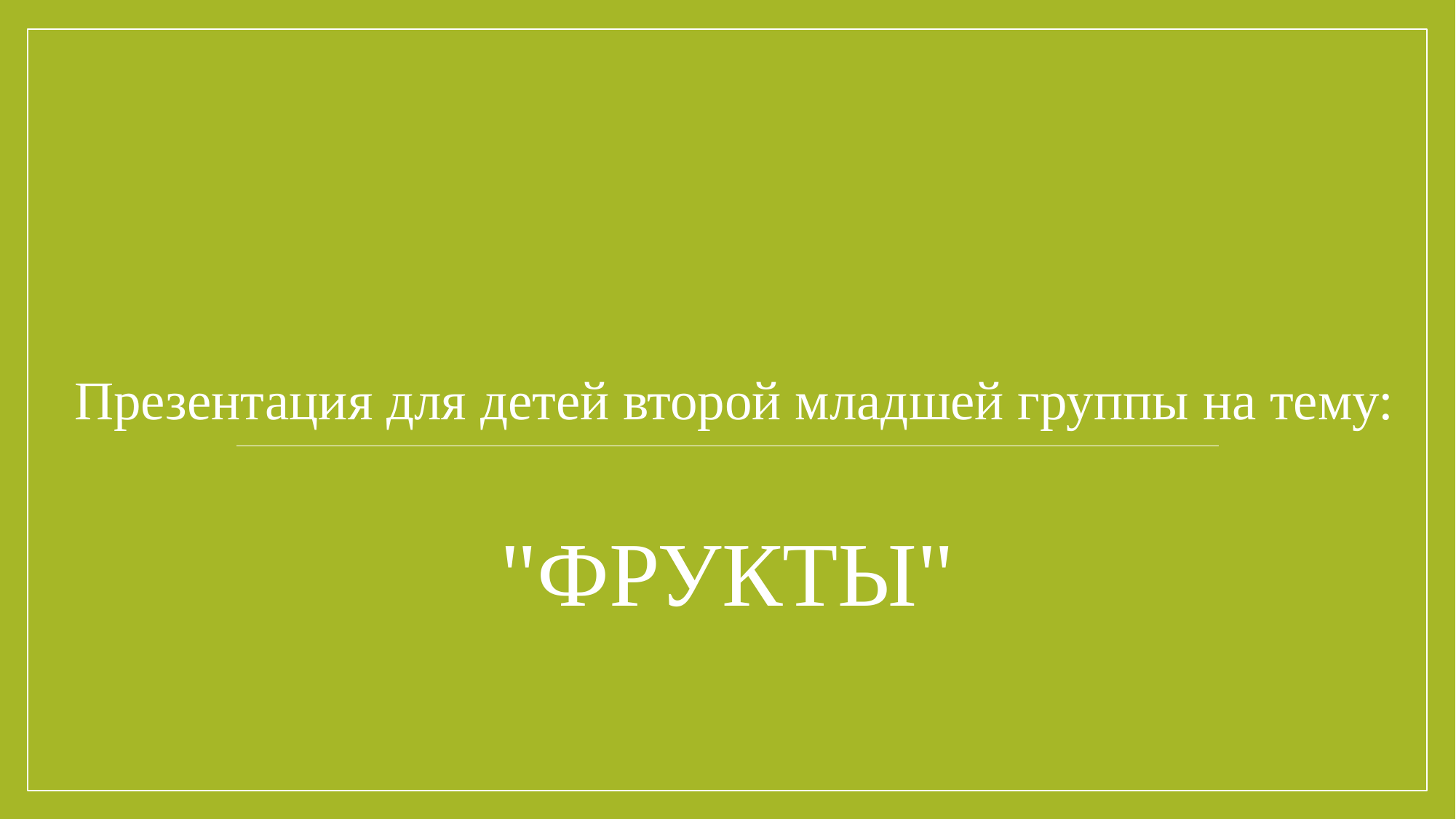

# Презентация для детей второй младшей группы на тему:
"ФРУКТЫ"